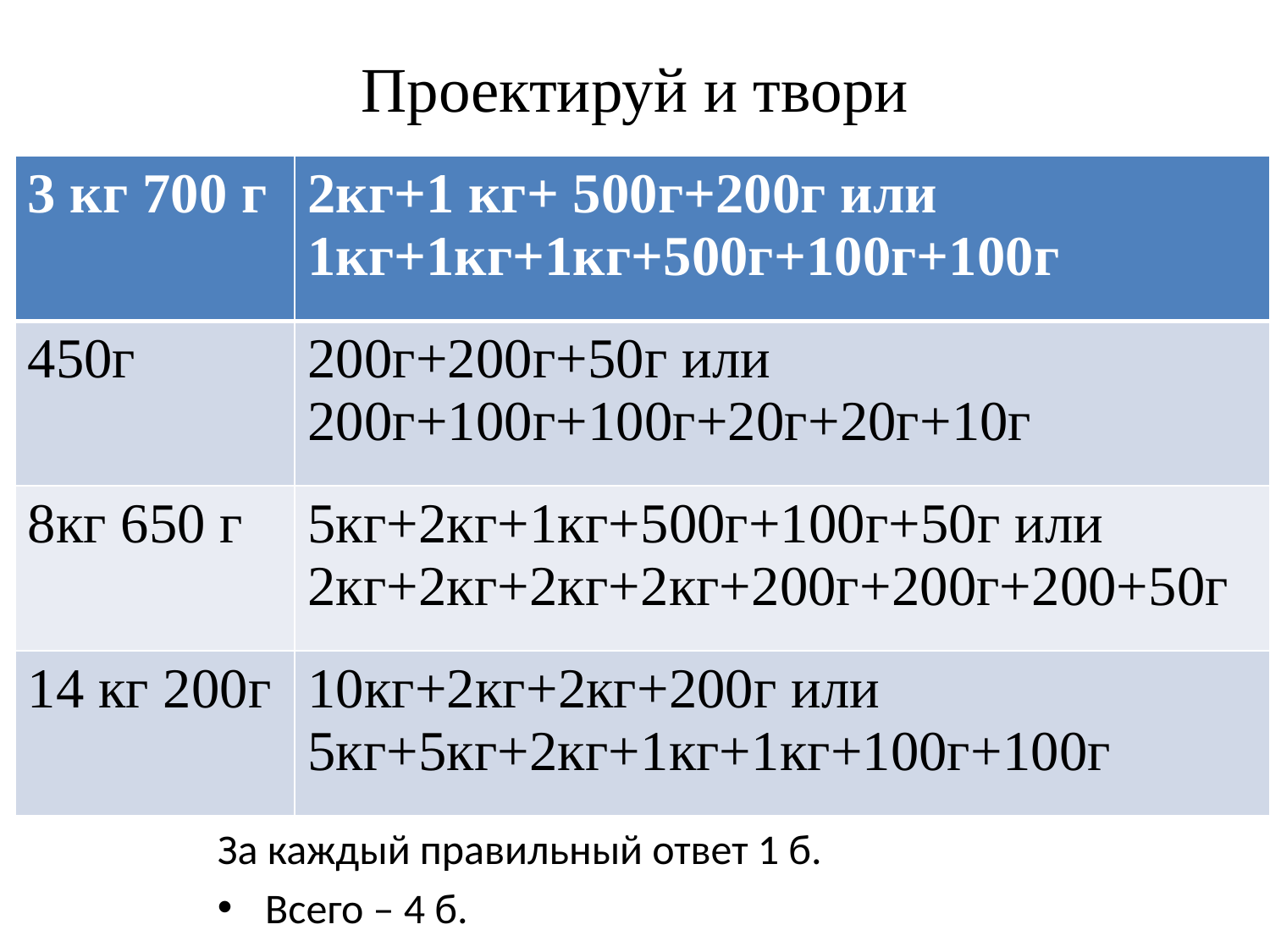

# Проектируй и твори
| 3 кг 700 г | 2кг+1 кг+ 500г+200г или 1кг+1кг+1кг+500г+100г+100г |
| --- | --- |
| 450г | 200г+200г+50г или 200г+100г+100г+20г+20г+10г |
| 8кг 650 г | 5кг+2кг+1кг+500г+100г+50г или 2кг+2кг+2кг+2кг+200г+200г+200+50г |
| 14 кг 200г | 10кг+2кг+2кг+200г или 5кг+5кг+2кг+1кг+1кг+100г+100г |
За каждый правильный ответ 1 б.
Всего – 4 б.